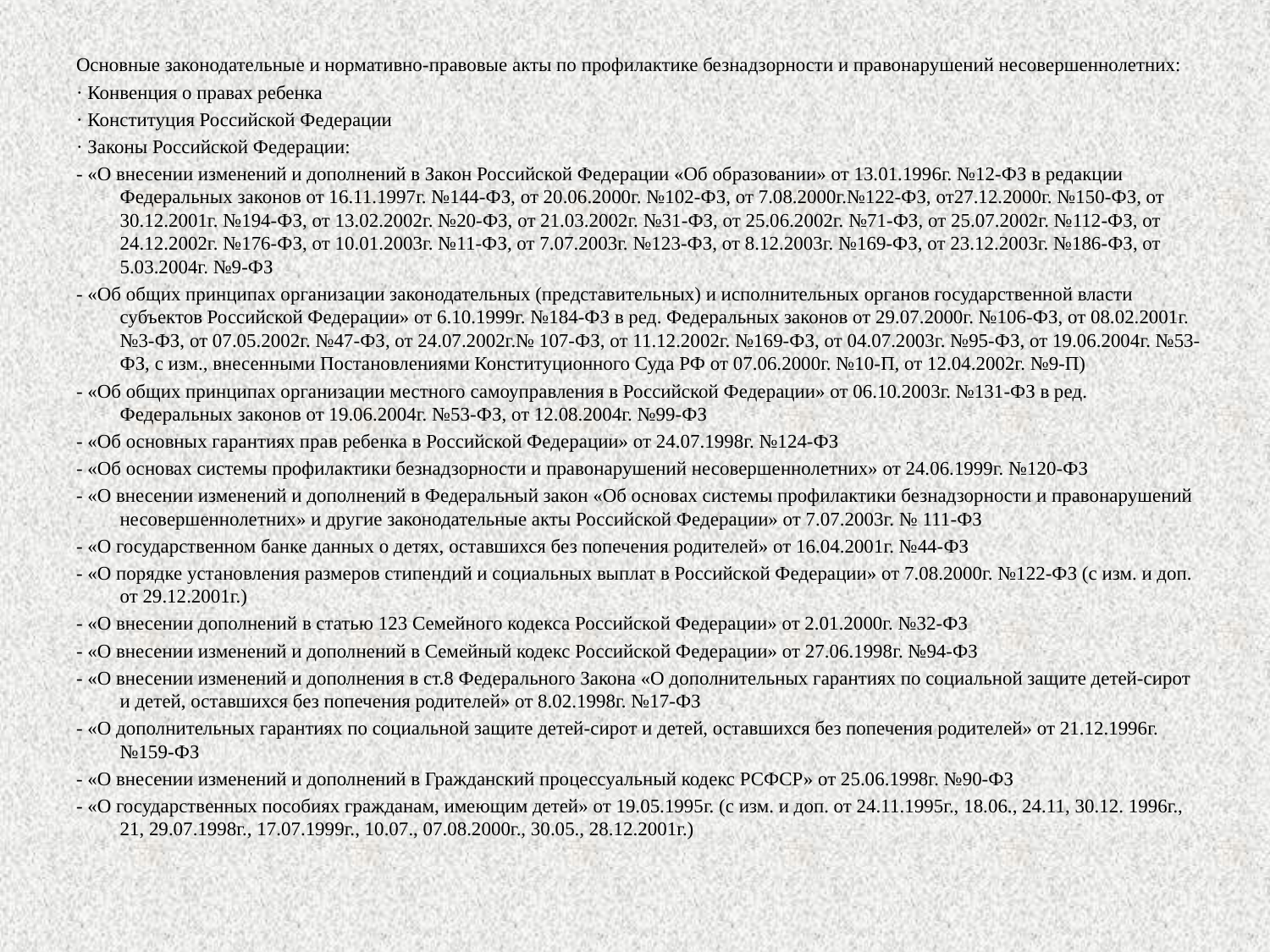

Основные законодательные и нормативно-правовые акты по профилактике безнадзорности и правонарушений несовершеннолетних:
· Конвенция о правах ребенка
· Конституция Российской Федерации
· Законы Российской Федерации:
- «О внесении изменений и дополнений в Закон Российской Федерации «Об образовании» от 13.01.1996г. №12-ФЗ в редакции Федеральных законов от 16.11.1997г. №144-ФЗ, от 20.06.2000г. №102-ФЗ, от 7.08.2000г.№122-ФЗ, от27.12.2000г. №150-ФЗ, от 30.12.2001г. №194-ФЗ, от 13.02.2002г. №20-ФЗ, от 21.03.2002г. №31-ФЗ, от 25.06.2002г. №71-ФЗ, от 25.07.2002г. №112-ФЗ, от 24.12.2002г. №176-ФЗ, от 10.01.2003г. №11-ФЗ, от 7.07.2003г. №123-ФЗ, от 8.12.2003г. №169-ФЗ, от 23.12.2003г. №186-ФЗ, от 5.03.2004г. №9-ФЗ
- «Об общих принципах организации законодательных (представительных) и исполнительных органов государственной власти субъектов Российской Федерации» от 6.10.1999г. №184-ФЗ в ред. Федеральных законов от 29.07.2000г. №106-ФЗ, от 08.02.2001г. №3-ФЗ, от 07.05.2002г. №47-ФЗ, от 24.07.2002г.№ 107-ФЗ, от 11.12.2002г. №169-ФЗ, от 04.07.2003г. №95-ФЗ, от 19.06.2004г. №53-ФЗ, с изм., внесенными Постановлениями Конституционного Суда РФ от 07.06.2000г. №10-П, от 12.04.2002г. №9-П)
- «Об общих принципах организации местного самоуправления в Российской Федерации» от 06.10.2003г. №131-ФЗ в ред. Федеральных законов от 19.06.2004г. №53-ФЗ, от 12.08.2004г. №99-ФЗ
- «Об основных гарантиях прав ребенка в Российской Федерации» от 24.07.1998г. №124-ФЗ
- «Об основах системы профилактики безнадзорности и правонарушений несовершеннолетних» от 24.06.1999г. №120-ФЗ
- «О внесении изменений и дополнений в Федеральный закон «Об основах системы профилактики безнадзорности и правонарушений несовершеннолетних» и другие законодательные акты Российской Федерации» от 7.07.2003г. № 111-ФЗ
- «О государственном банке данных о детях, оставшихся без попечения родителей» от 16.04.2001г. №44-ФЗ
- «О порядке установления размеров стипендий и социальных выплат в Российской Федерации» от 7.08.2000г. №122-ФЗ (с изм. и доп. от 29.12.2001г.)
- «О внесении дополнений в статью 123 Семейного кодекса Российской Федерации» от 2.01.2000г. №32-ФЗ
- «О внесении изменений и дополнений в Семейный кодекс Российской Федерации» от 27.06.1998г. №94-ФЗ
- «О внесении изменений и дополнения в ст.8 Федерального Закона «О дополнительных гарантиях по социальной защите детей-сирот и детей, оставшихся без попечения родителей» от 8.02.1998г. №17-ФЗ
- «О дополнительных гарантиях по социальной защите детей-сирот и детей, оставшихся без попечения родителей» от 21.12.1996г. №159-ФЗ
- «О внесении изменений и дополнений в Гражданский процессуальный кодекс РСФСР» от 25.06.1998г. №90-ФЗ
- «О государственных пособиях гражданам, имеющим детей» от 19.05.1995г. (с изм. и доп. от 24.11.1995г., 18.06., 24.11, 30.12. 1996г., 21, 29.07.1998г., 17.07.1999г., 10.07., 07.08.2000г., 30.05., 28.12.2001г.)